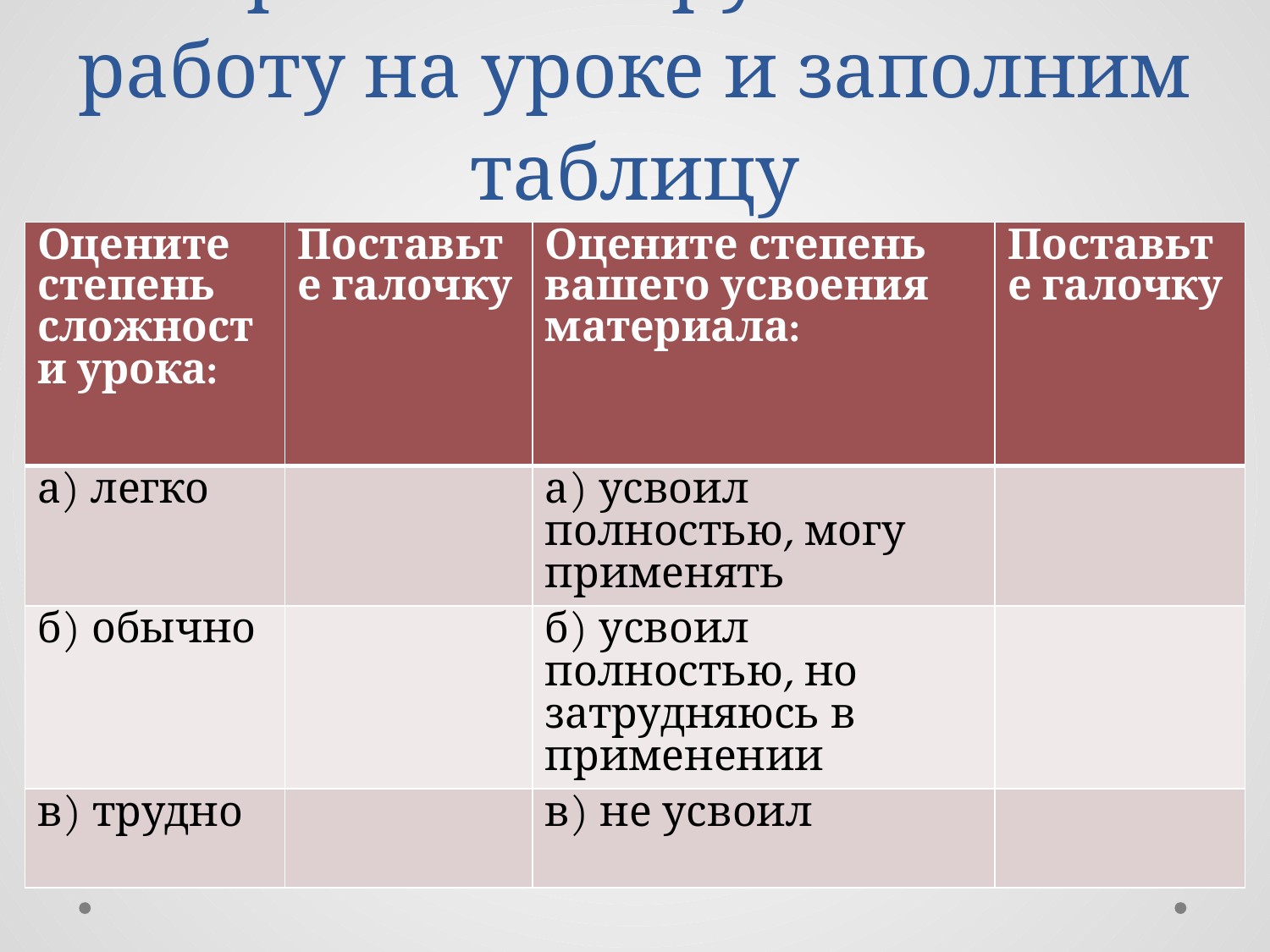

# Проанализируем свою работу на уроке и заполним таблицу
| Оцените степень сложности урока: | Поставьте галочку | Оцените степень вашего усвоения материала: | Поставьте галочку |
| --- | --- | --- | --- |
| а) легко |  | а) усвоил полностью, могу применять |  |
| б) обычно |  | б) усвоил полностью, но затрудняюсь в применении |  |
| в) трудно |  | в) не усвоил |  |